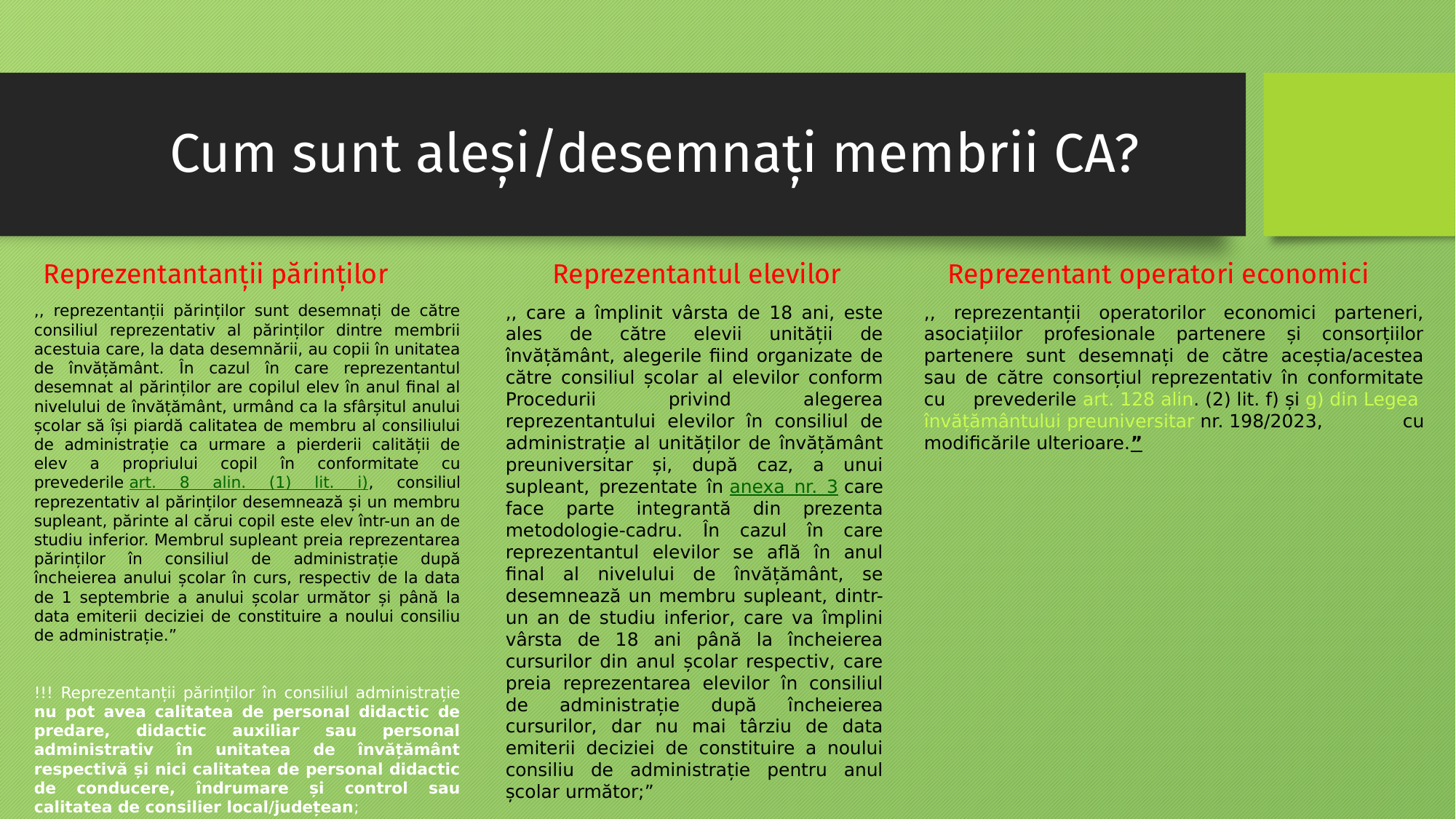

# Cum sunt aleși/desemnați membrii CA?
Reprezentantanții părinților
Reprezentantul elevilor
Reprezentant operatori economici
,, reprezentanții părinților sunt desemnați de către consiliul reprezentativ al părinților dintre membrii acestuia care, la data desemnării, au copii în unitatea de învățământ. În cazul în care reprezentantul desemnat al părinților are copilul elev în anul final al nivelului de învățământ, urmând ca la sfârșitul anului școlar să își piardă calitatea de membru al consiliului de administrație ca urmare a pierderii calității de elev a propriului copil în conformitate cu prevederile art. 8 alin. (1) lit. i), consiliul reprezentativ al părinților desemnează și un membru supleant, părinte al cărui copil este elev într-un an de studiu inferior. Membrul supleant preia reprezentarea părinților în consiliul de administrație după încheierea anului școlar în curs, respectiv de la data de 1 septembrie a anului școlar următor și până la data emiterii deciziei de constituire a noului consiliu de administrație.”

!!! Reprezentanții părinților în consiliul administrație nu pot avea calitatea de personal didactic de predare, didactic auxiliar sau personal administrativ în unitatea de învățământ respectivă și nici calitatea de personal didactic de conducere, îndrumare și control sau calitatea de consilier local/județean;
,, care a împlinit vârsta de 18 ani, este ales de către elevii unității de învățământ, alegerile fiind organizate de către consiliul școlar al elevilor conform Procedurii privind alegerea reprezentantului elevilor în consiliul de administrație al unităților de învățământ preuniversitar și, după caz, a unui supleant, prezentate în anexa nr. 3 care face parte integrantă din prezenta metodologie-cadru. În cazul în care reprezentantul elevilor se află în anul final al nivelului de învățământ, se desemnează un membru supleant, dintr-un an de studiu inferior, care va împlini vârsta de 18 ani până la încheierea cursurilor din anul școlar respectiv, care preia reprezentarea elevilor în consiliul de administrație după încheierea cursurilor, dar nu mai târziu de data emiterii deciziei de constituire a noului consiliu de administrație pentru anul școlar următor;”
,, reprezentanții operatorilor economici parteneri, asociațiilor profesionale partenere și consorțiilor partenere sunt desemnați de către aceștia/acestea sau de către consorțiul reprezentativ în conformitate cu prevederile art. 128 alin. (2) lit. f) și g) din Legea învățământului preuniversitar nr. 198/2023, cu modificările ulterioare.”